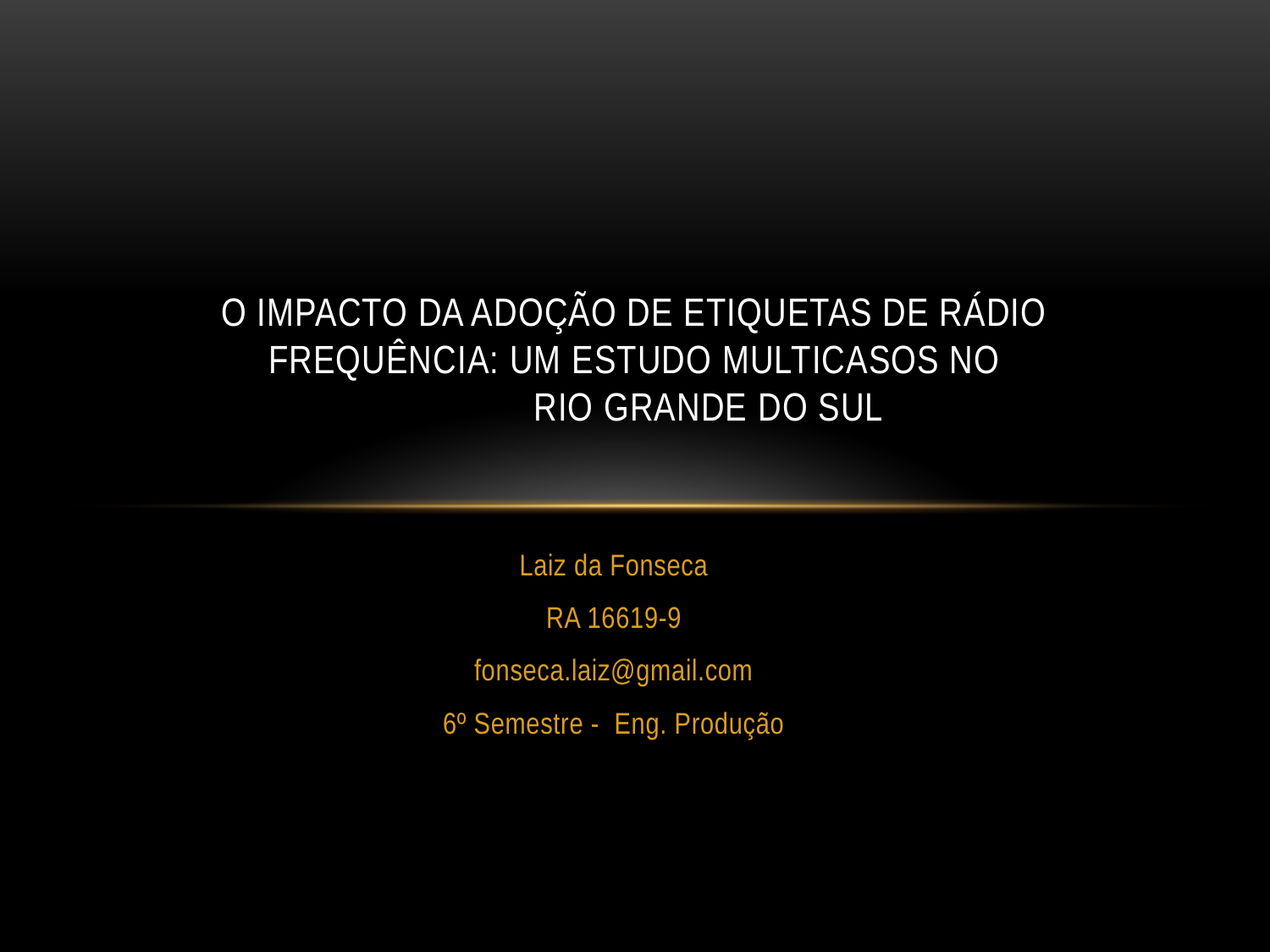

# O Impacto da Adoção de Etiquetas de Rádio Frequência: um Estudo Multicasos no Rio Grande do Sul
Laiz da Fonseca
RA 16619-9
fonseca.laiz@gmail.com
6º Semestre -  Eng. Produção